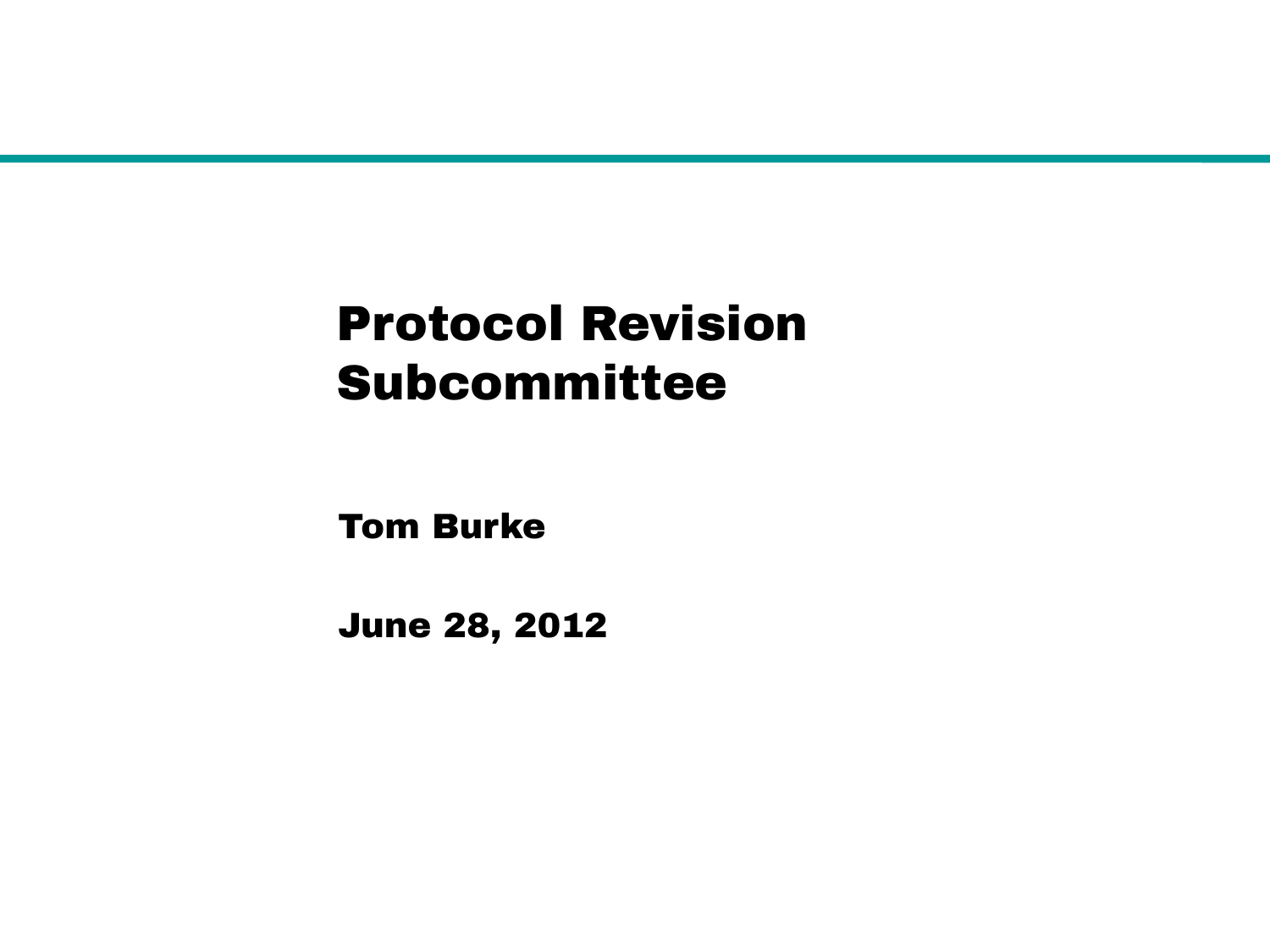

# Protocol Revision Subcommittee
Tom Burke

June 28, 2012